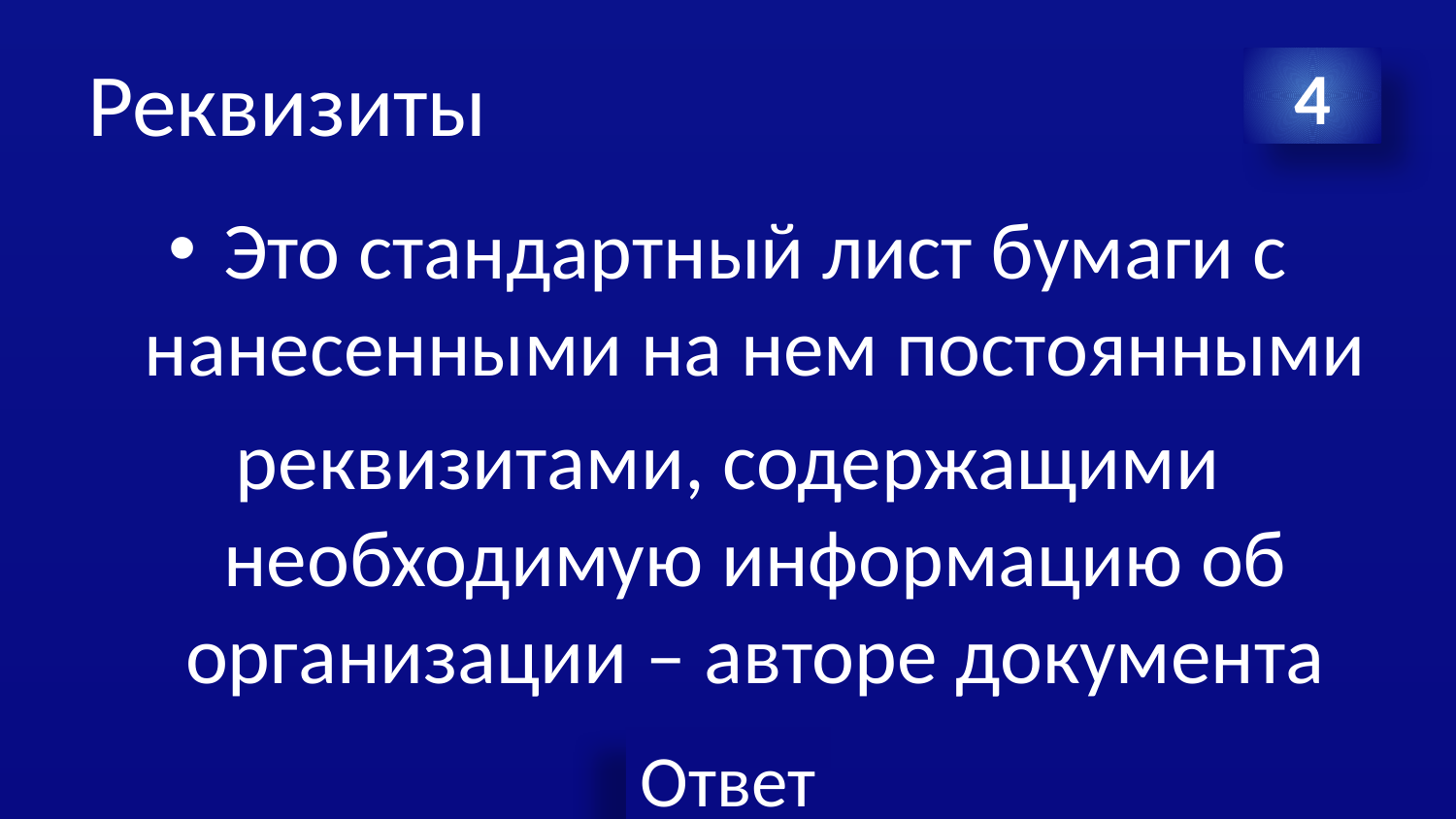

# Реквизиты
4
Это стандартный лист бумаги с нанесенными на нем постоянными
реквизитами, содержащими необходимую информацию об организации – авторе документа